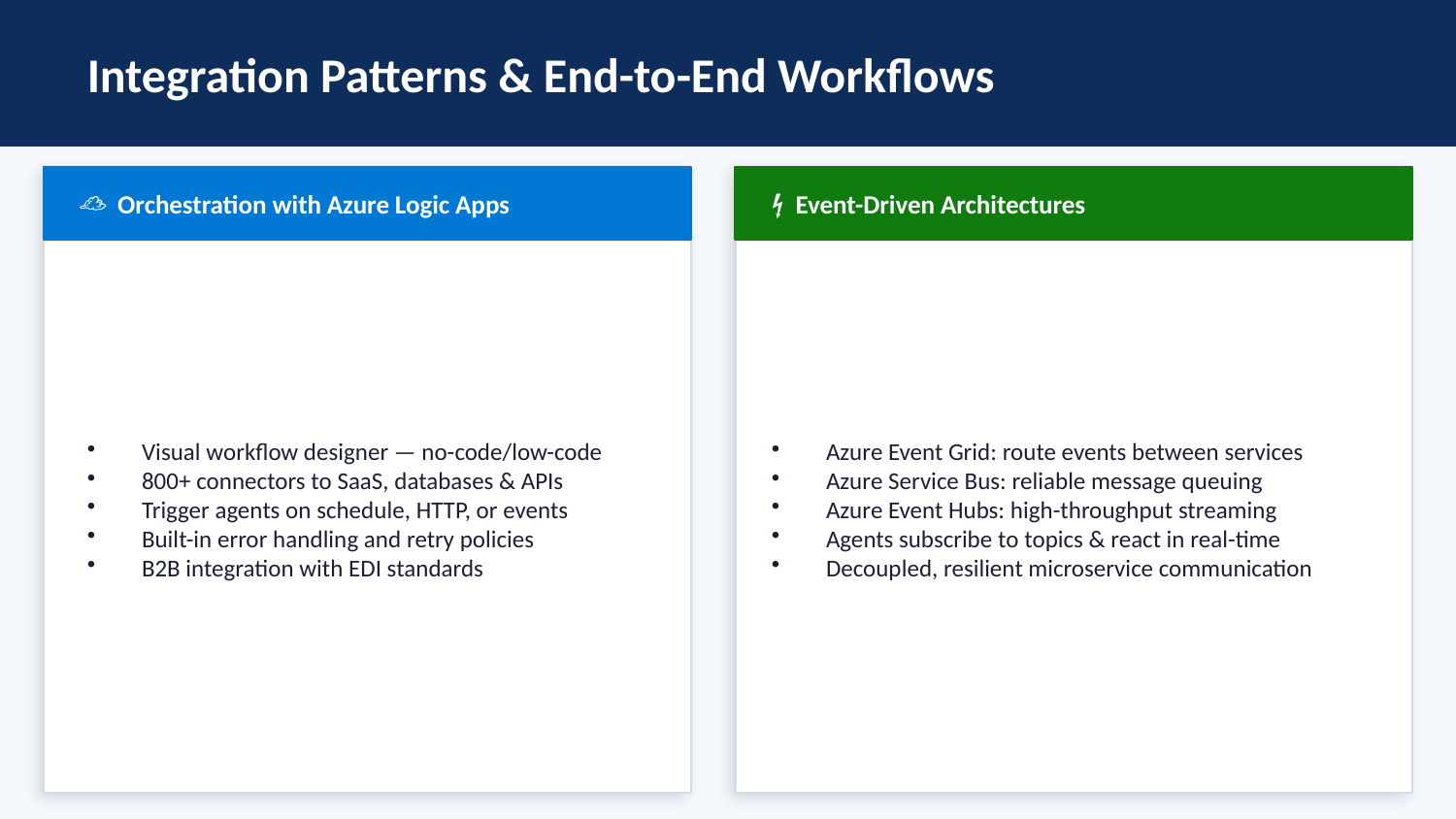

Integration Patterns & End-to-End Workflows

☁️  Orchestration with Azure Logic Apps

⚡  Event-Driven Architectures
Visual workflow designer — no-code/low-code
800+ connectors to SaaS, databases & APIs
Trigger agents on schedule, HTTP, or events
Built-in error handling and retry policies
B2B integration with EDI standards
Azure Event Grid: route events between services
Azure Service Bus: reliable message queuing
Azure Event Hubs: high-throughput streaming
Agents subscribe to topics & react in real-time
Decoupled, resilient microservice communication